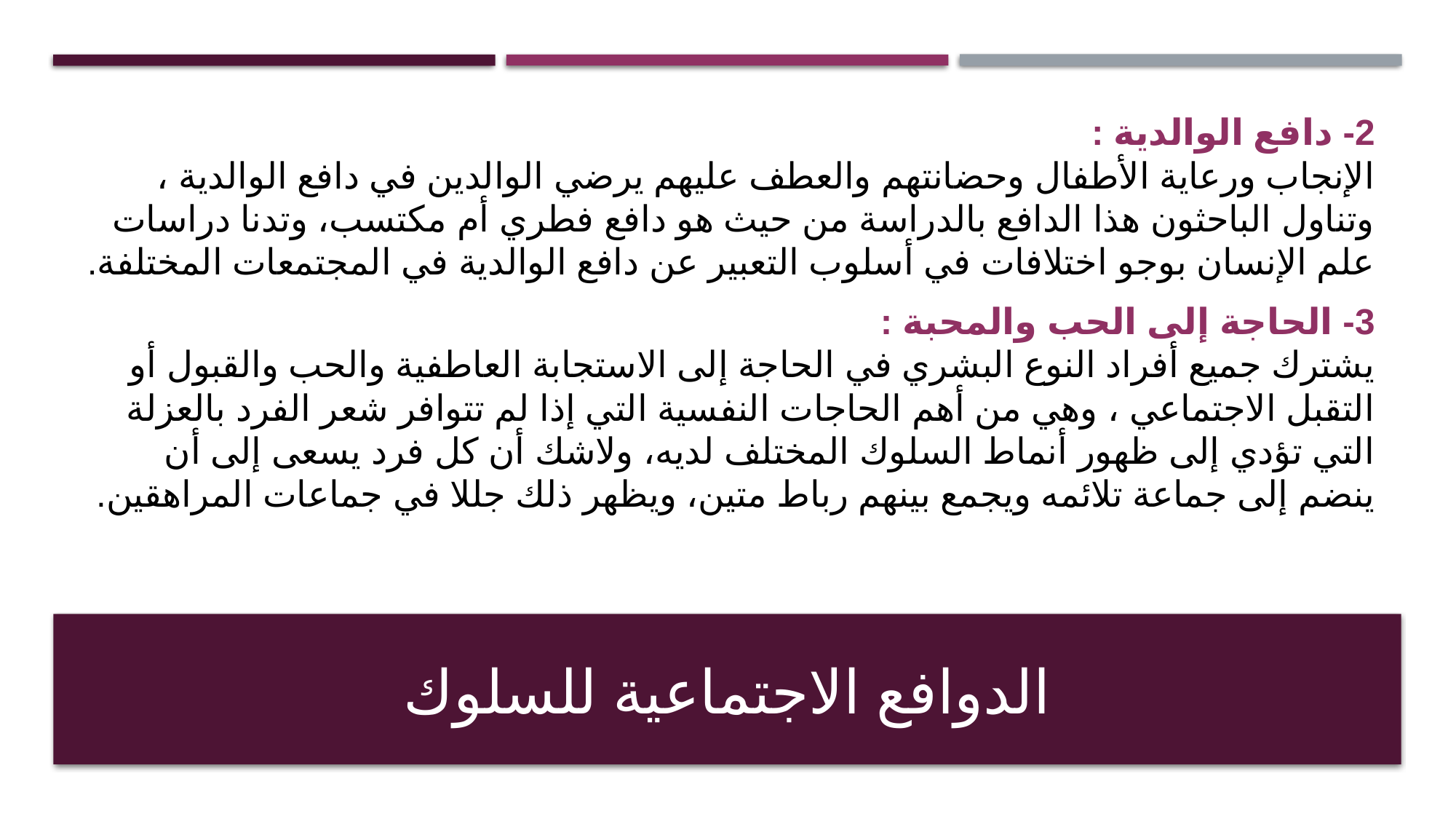

2- دافع الوالدية :
الإنجاب ورعاية الأطفال وحضانتهم والعطف عليهم يرضي الوالدين في دافع الوالدية ، وتناول الباحثون هذا الدافع بالدراسة من حيث هو دافع فطري أم مكتسب، وتدنا دراسات علم الإنسان بوجو اختلافات في أسلوب التعبير عن دافع الوالدية في المجتمعات المختلفة.
3- الحاجة إلى الحب والمحبة :
يشترك جميع أفراد النوع البشري في الحاجة إلى الاستجابة العاطفية والحب والقبول أو التقبل الاجتماعي ، وهي من أهم الحاجات النفسية التي إذا لم تتوافر شعر الفرد بالعزلة التي تؤدي إلى ظهور أنماط السلوك المختلف لديه، ولاشك أن كل فرد يسعى إلى أن ينضم إلى جماعة تلائمه ويجمع بينهم رباط متين، ويظهر ذلك جللا في جماعات المراهقين.
# الدوافع الاجتماعية للسلوك